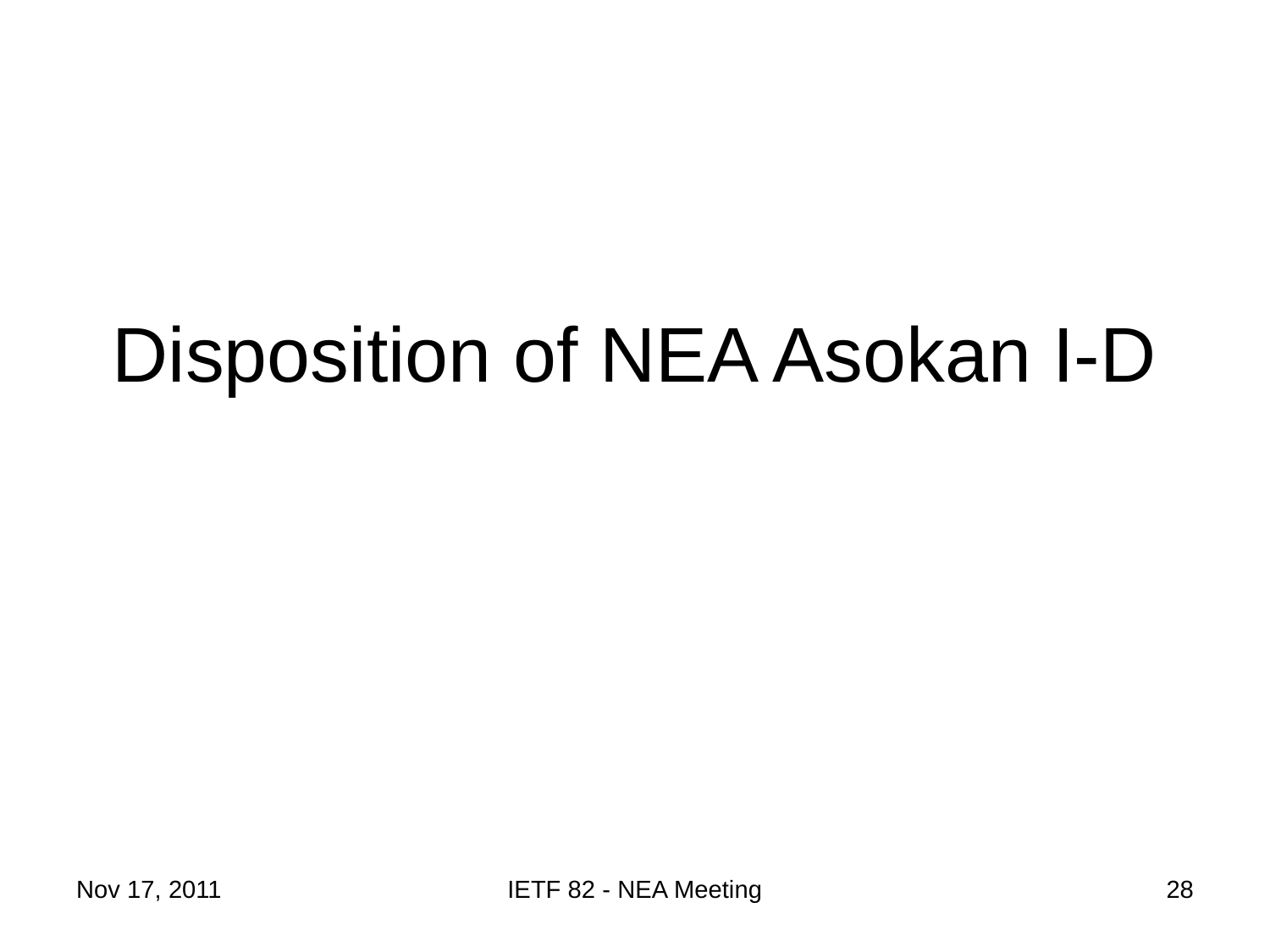

# Disposition of NEA Asokan I-D

Nov 17, 2011
IETF 82 - NEA Meeting
28